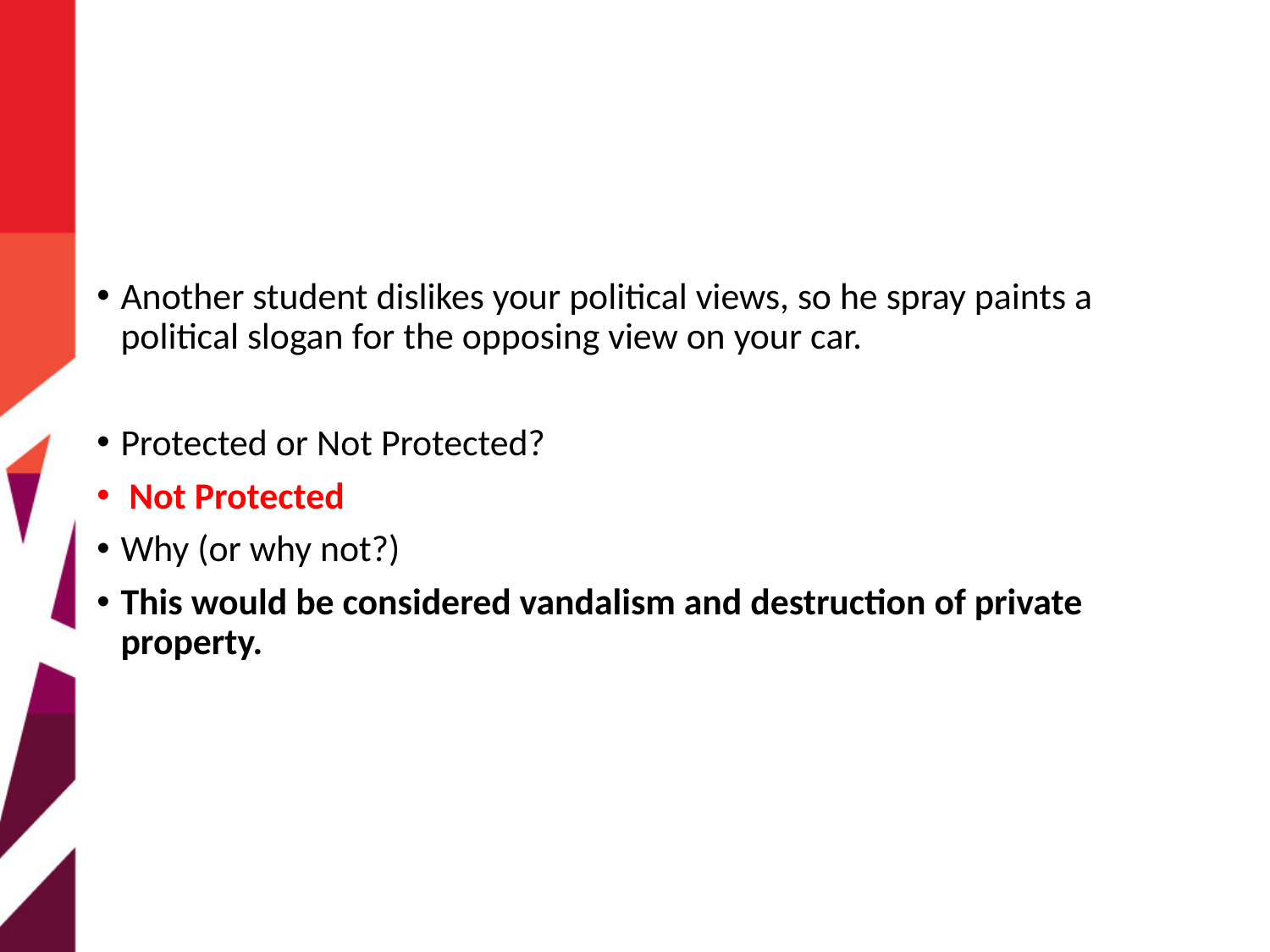

Another student dislikes your political views, so he spray paints a political slogan for the opposing view on your car.

Protected or Not Protected?
 Not Protected
Why (or why not?)
This would be considered vandalism and destruction of private property.